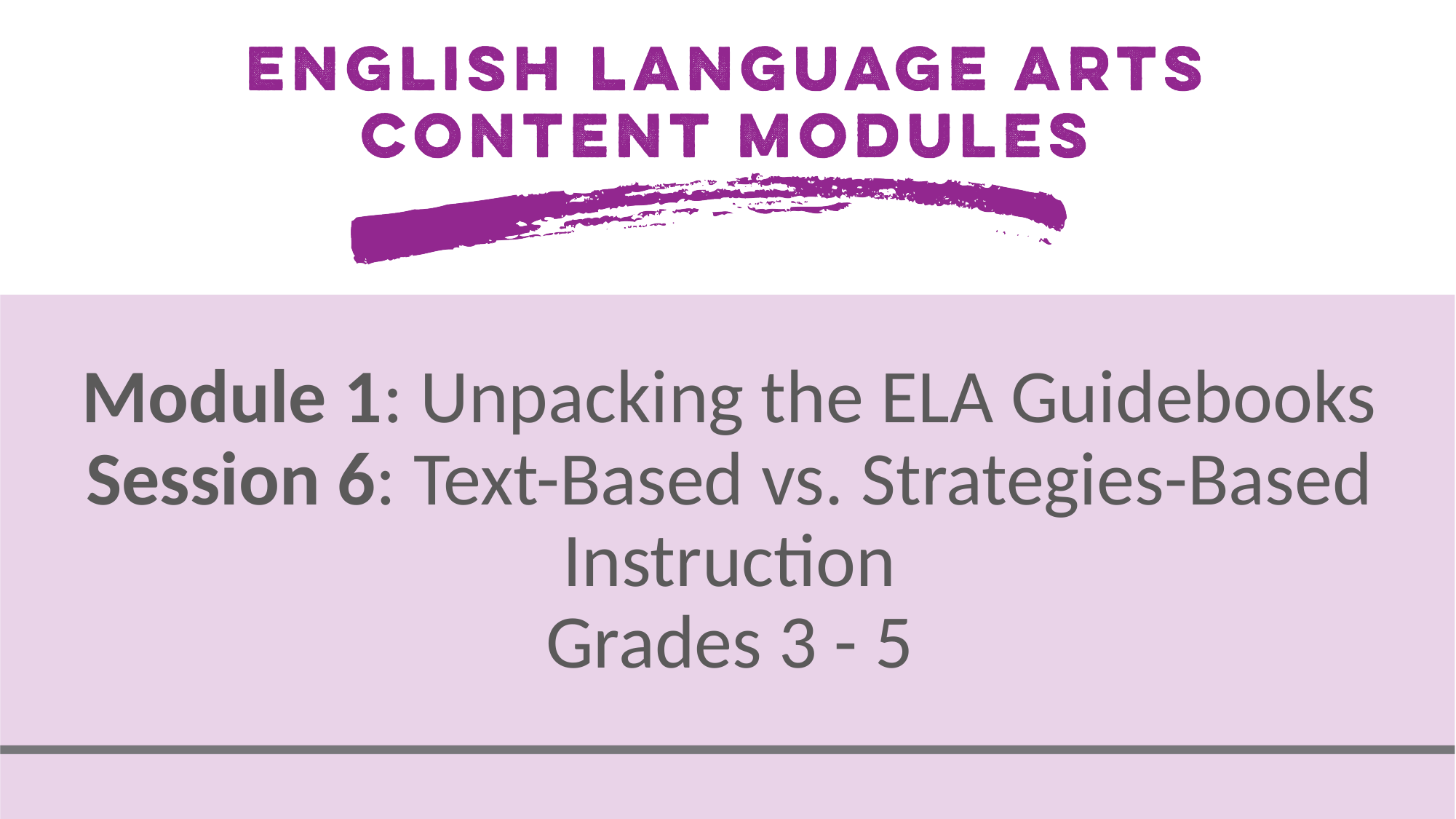

# Module 1: Unpacking the ELA Guidebooks Session 6: Text-Based vs. Strategies-Based Instruction Grades 3 - 5